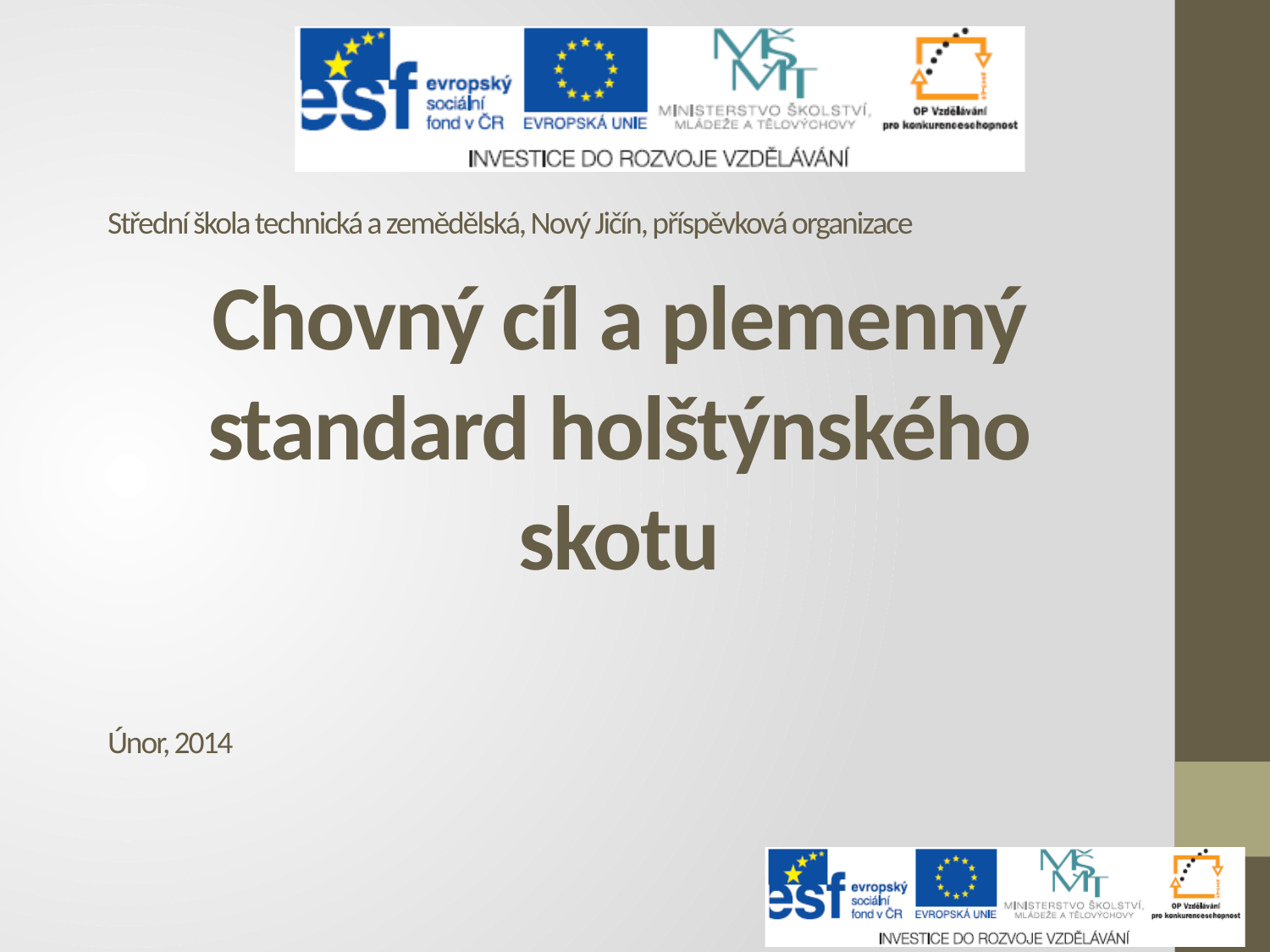

Střední škola technická a zemědělská, Nový Jičín, příspěvková organizace
# Chovný cíl a plemenný standard holštýnského skotu
Únor, 2014